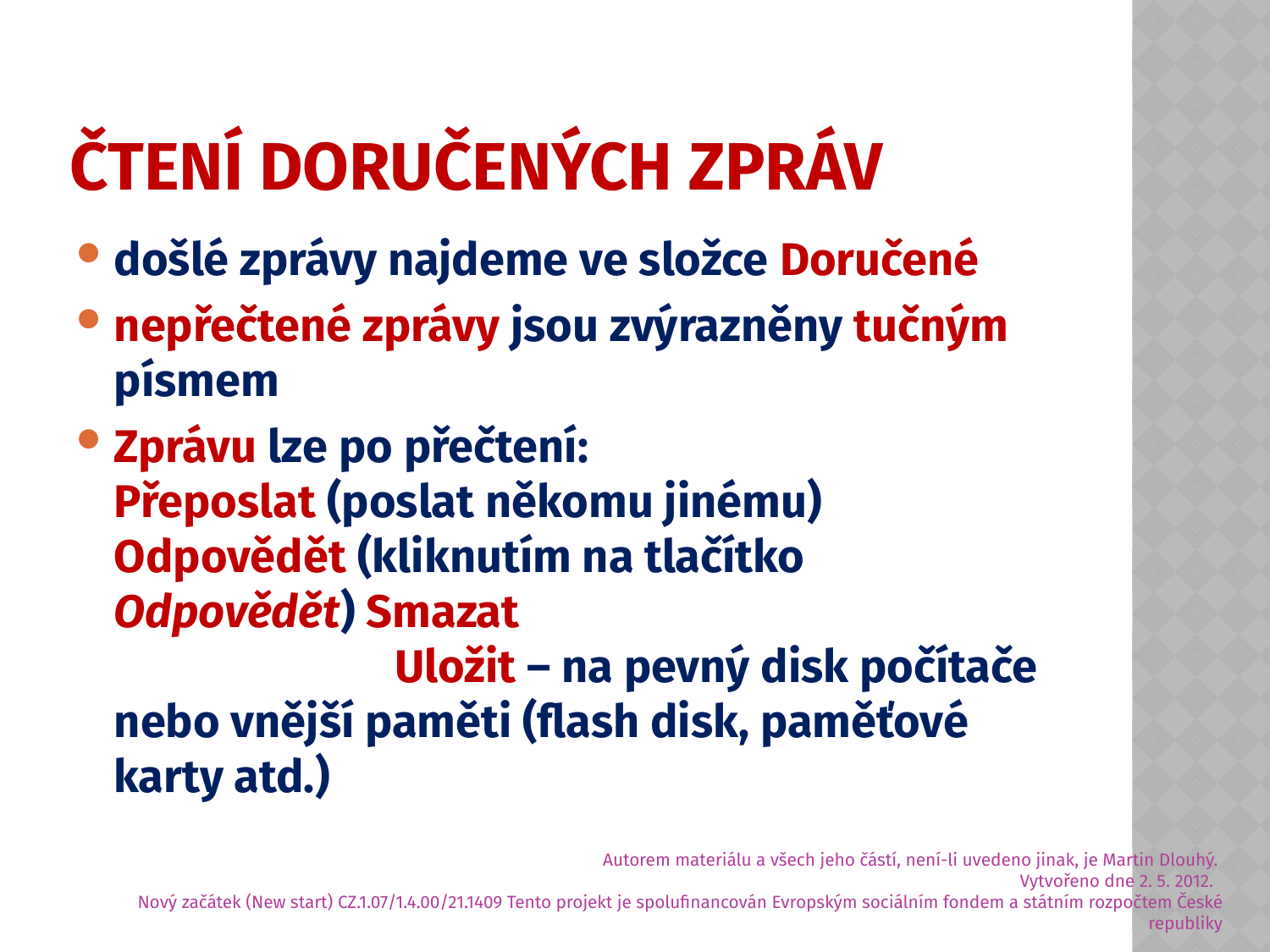

# Čtení doručených zpráv
došlé zprávy najdeme ve složce Doručené
nepřečtené zprávy jsou zvýrazněny tučným písmem
Zprávu lze po přečtení:                                        Přeposlat (poslat někomu jinému)              Odpovědět (kliknutím na tlačítko  Odpovědět) Smazat                                                                            Uložit – na pevný disk počítače nebo vnější paměti (flash disk, paměťové karty atd.)

Autorem materiálu a všech jeho částí, není-li uvedeno jinak, je Martin Dlouhý.
Vytvořeno dne 2. 5. 2012.
Nový začátek (New start) CZ.1.07/1.4.00/21.1409 Tento projekt je spolufinancován Evropským sociálním fondem a státním rozpočtem České republiky